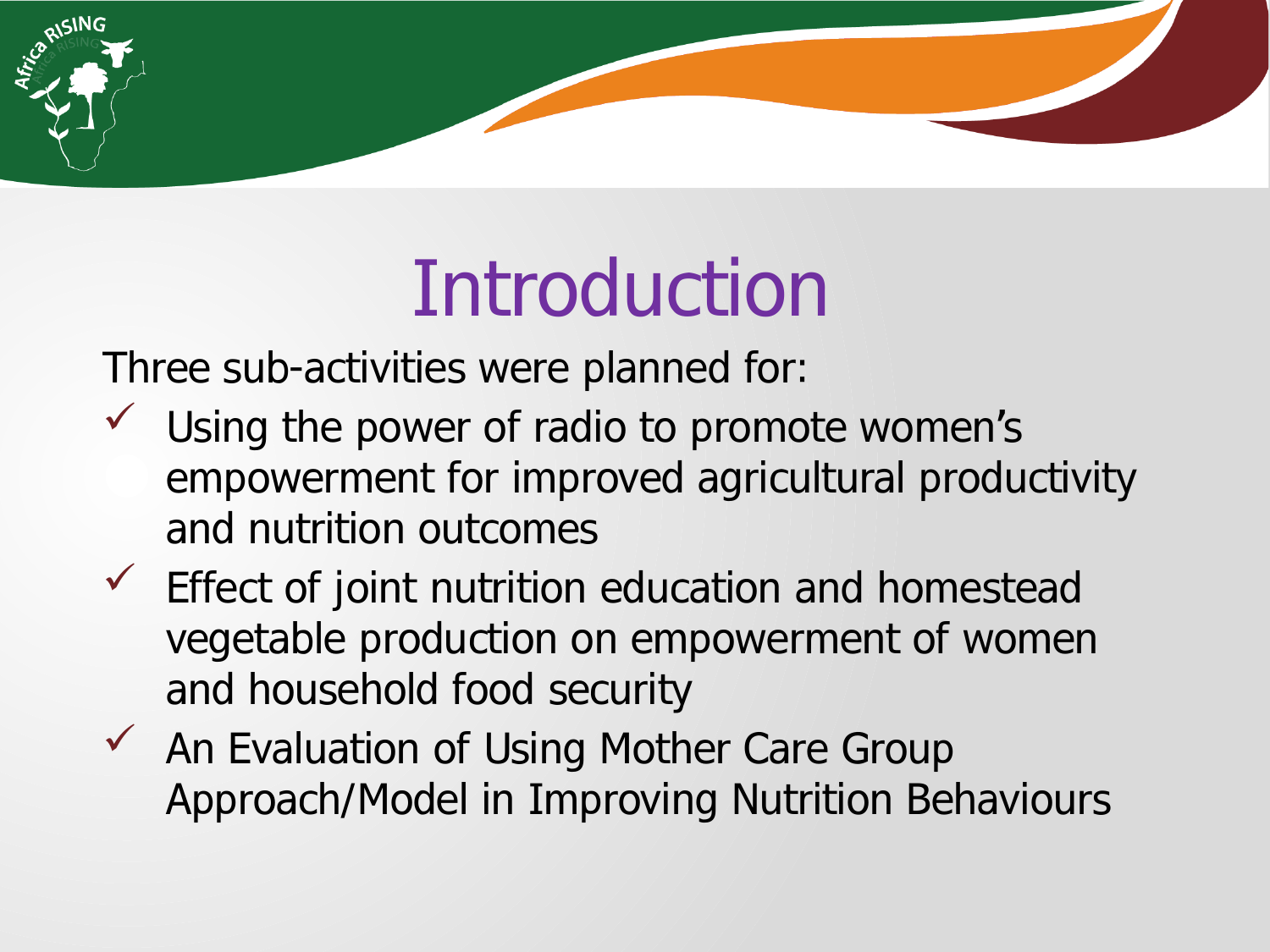

Introduction
Three sub-activities were planned for:
Using the power of radio to promote women’s empowerment for improved agricultural productivity and nutrition outcomes
Effect of joint nutrition education and homestead vegetable production on empowerment of women and household food security
An Evaluation of Using Mother Care Group Approach/Model in Improving Nutrition Behaviours